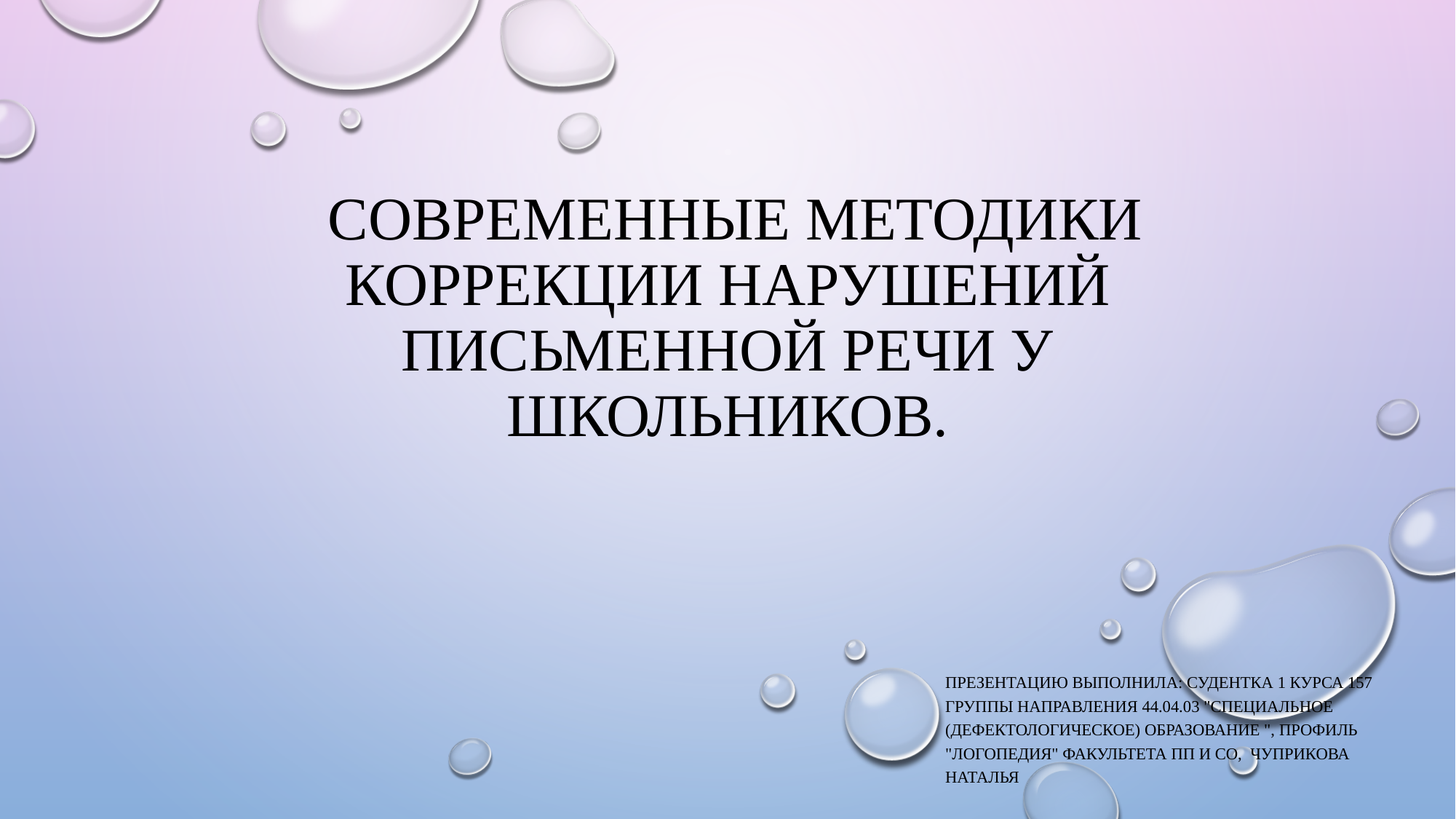

# Современные методики Коррекции нарушений письменной речи у школьников.
Презентацию выполнила: судентка 1 курса 157 группы направления 44.04.03 "Специальное (дефектологическое) образование ", профиль "логопедия" факультета пп и со,  Чуприкова наталья